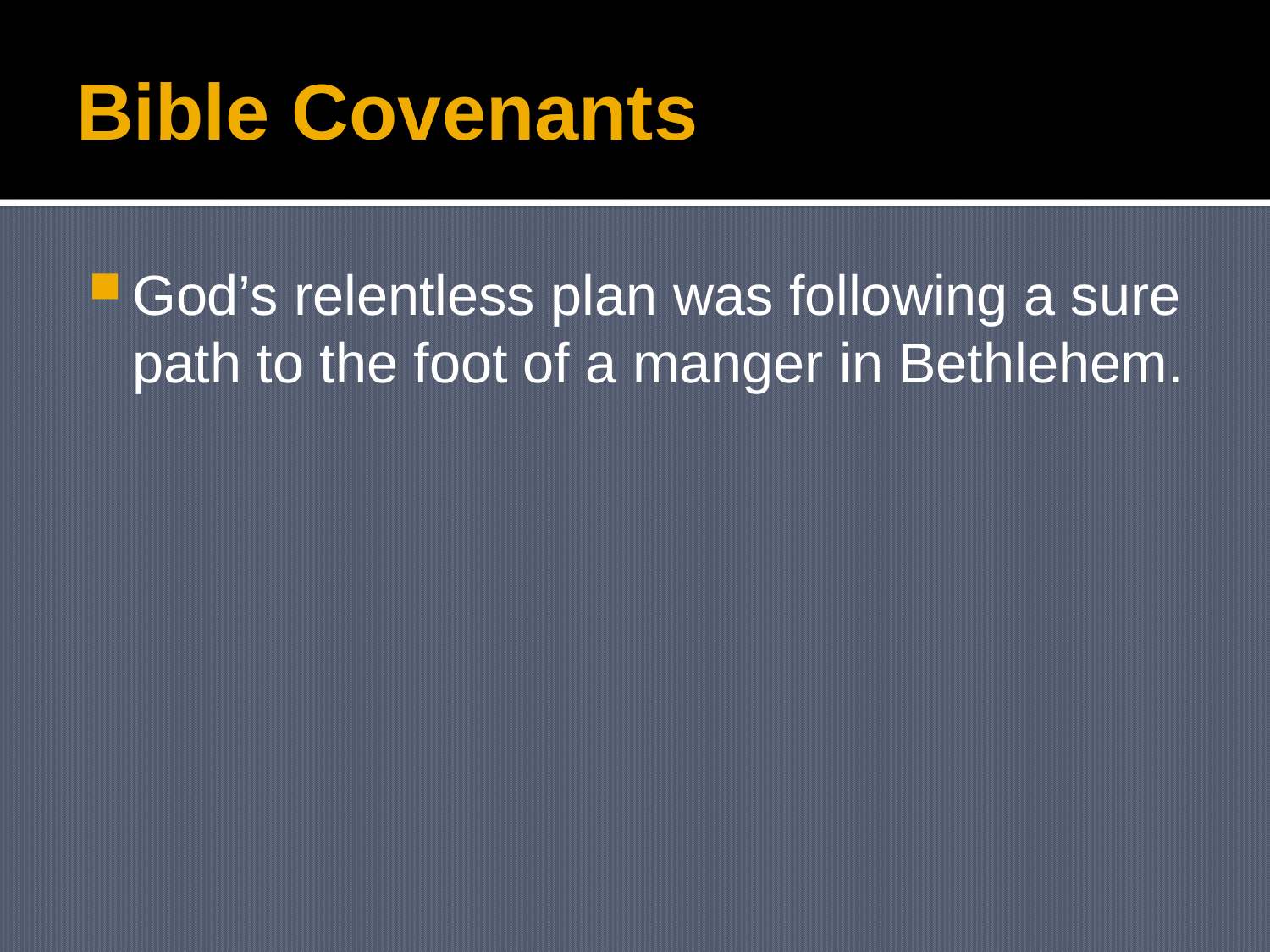

# Bible Covenants
God’s relentless plan was following a sure path to the foot of a manger in Bethlehem.